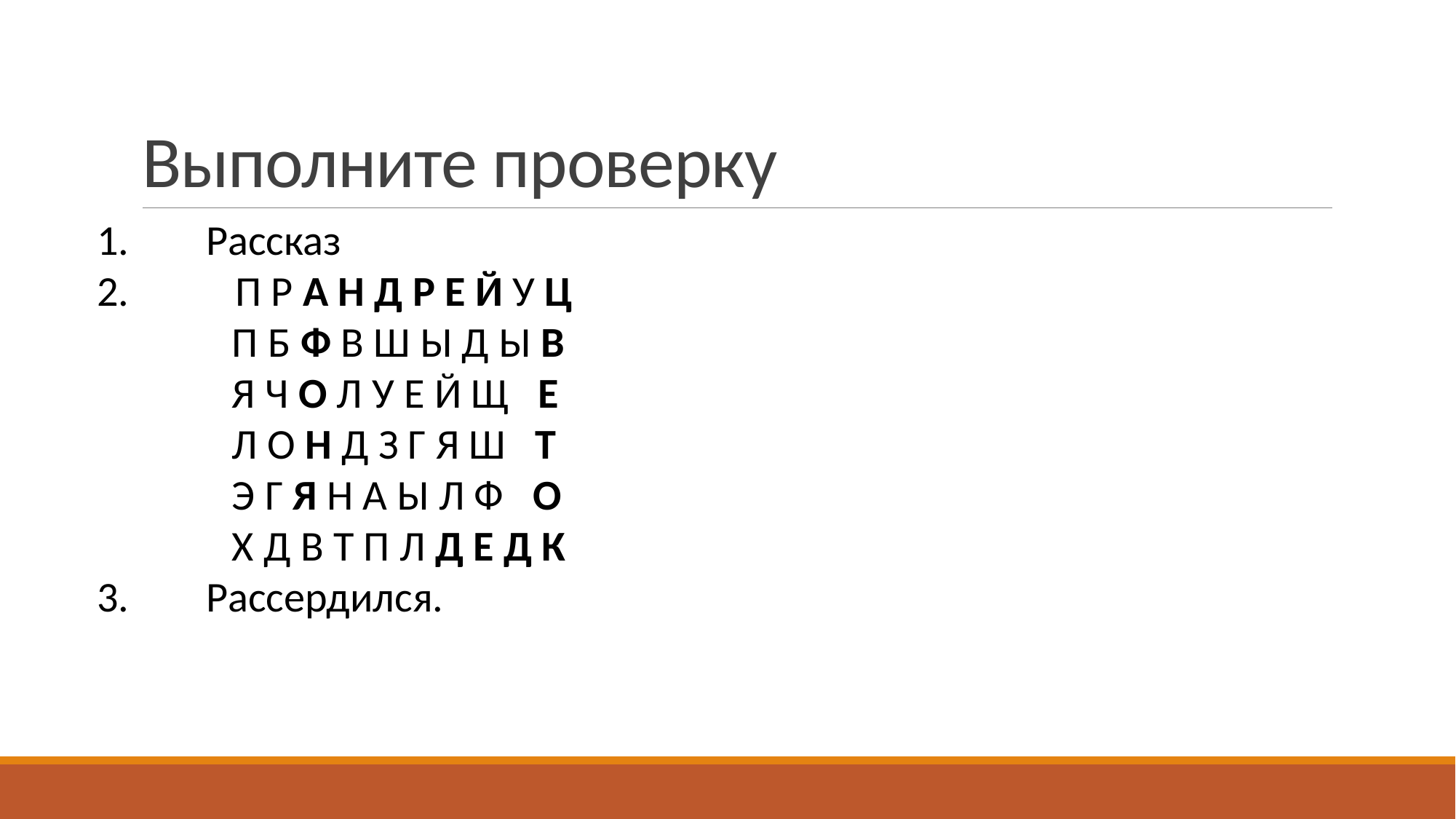

# Выполните проверку
1.	Рассказ
2.           П Р А Н Д Р Е Й У Ц
              П Б Ф В Ш Ы Д Ы В
              Я Ч О Л У Е Й Щ   Е
              Л О Н Д З Г Я Ш   Т
              Э Г Я Н А Ы Л Ф   О
              Х Д В Т П Л Д Е Д К
3.	Рассердился.